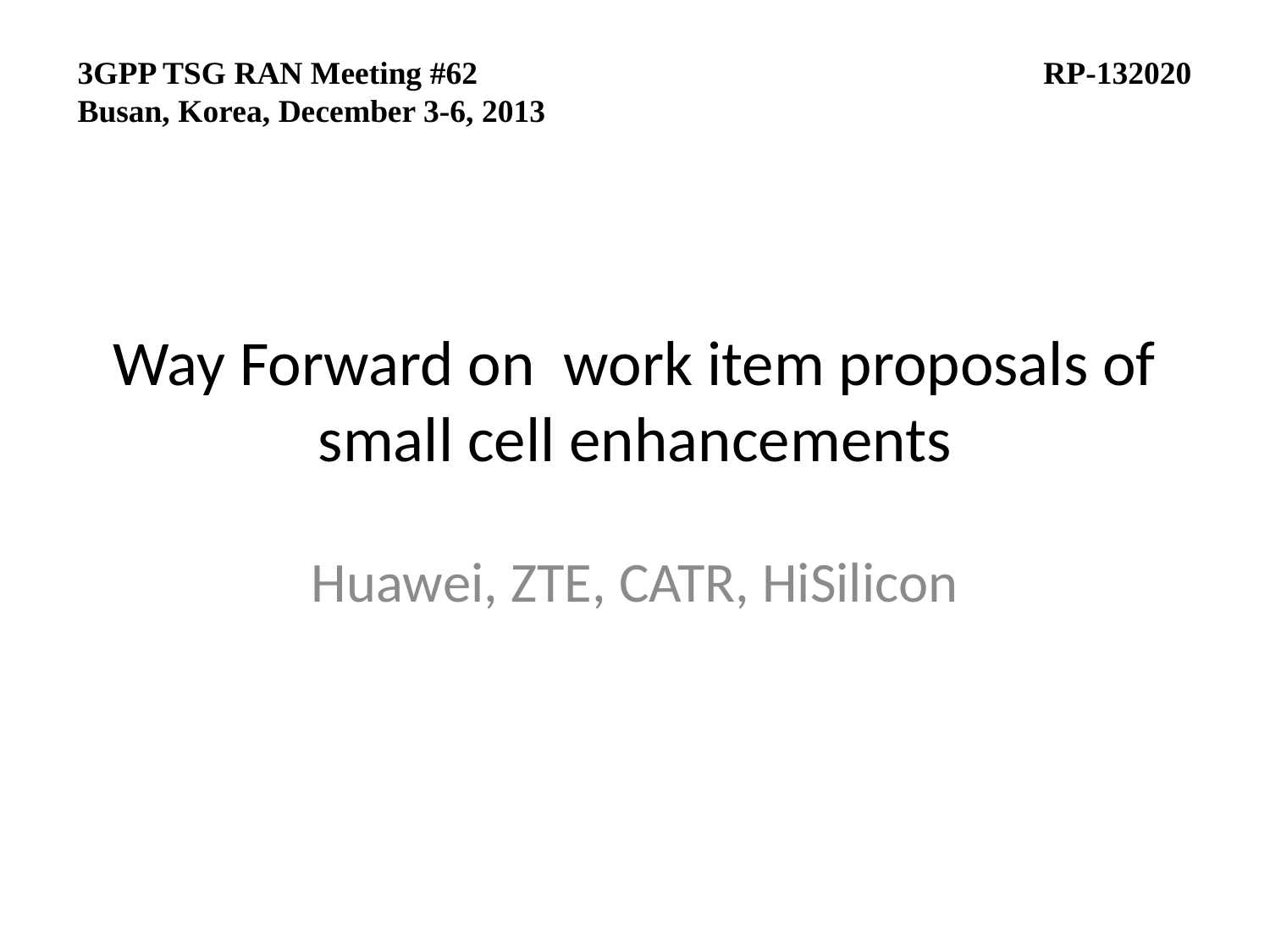

3GPP TSG RAN Meeting #62	                                                         RP-132020
Busan, Korea, December 3-6, 2013

# Way Forward on  work item proposals of small cell enhancements
Huawei, ZTE, CATR, HiSilicon